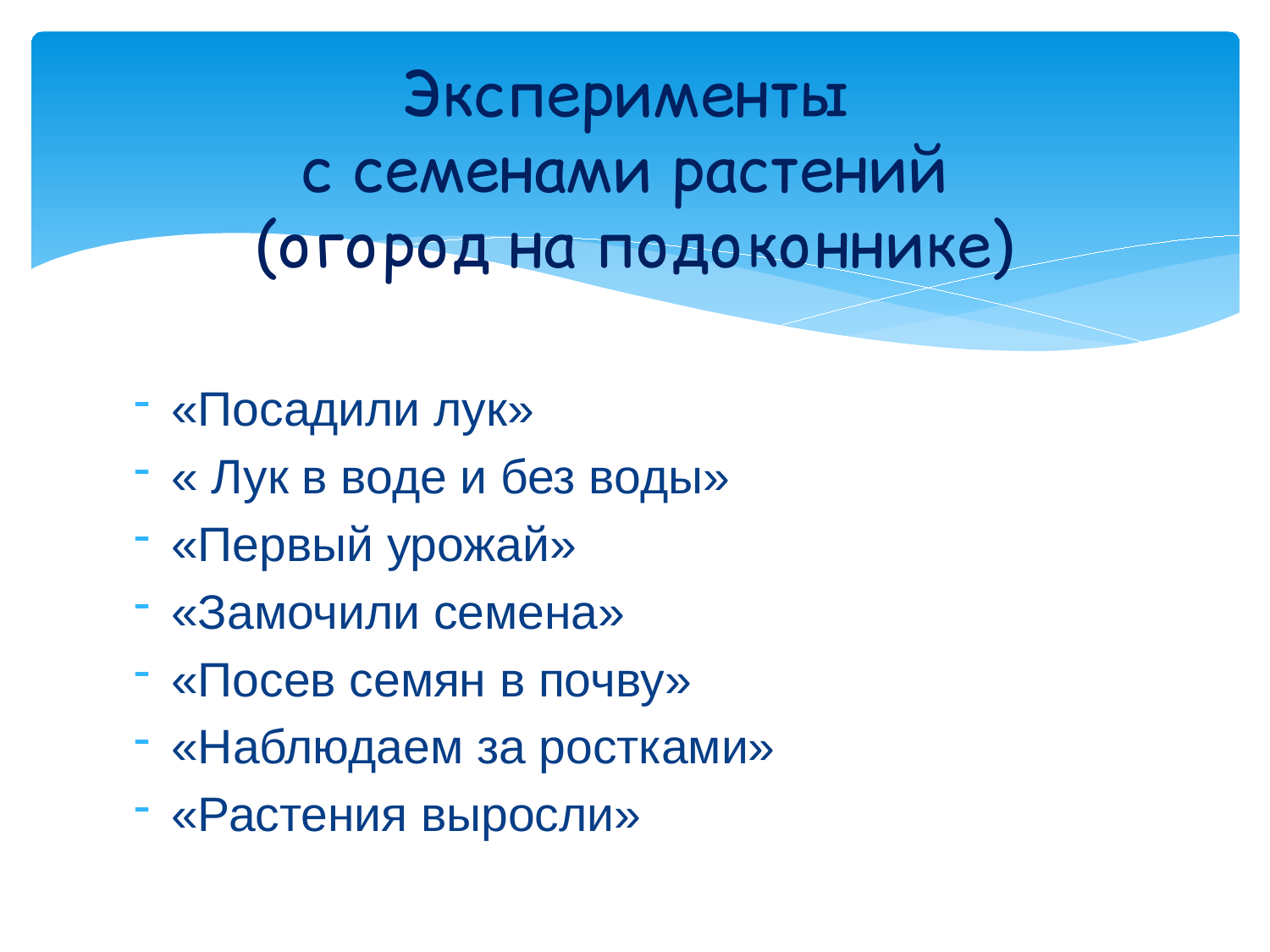

# Эксперименты с семенами растений (огород на подоконнике)
«Посадили лук»
« Лук в воде и без воды»
«Первый урожай»
«Замочили семена»
«Посев семян в почву»
«Наблюдаем за ростками»
«Растения выросли»